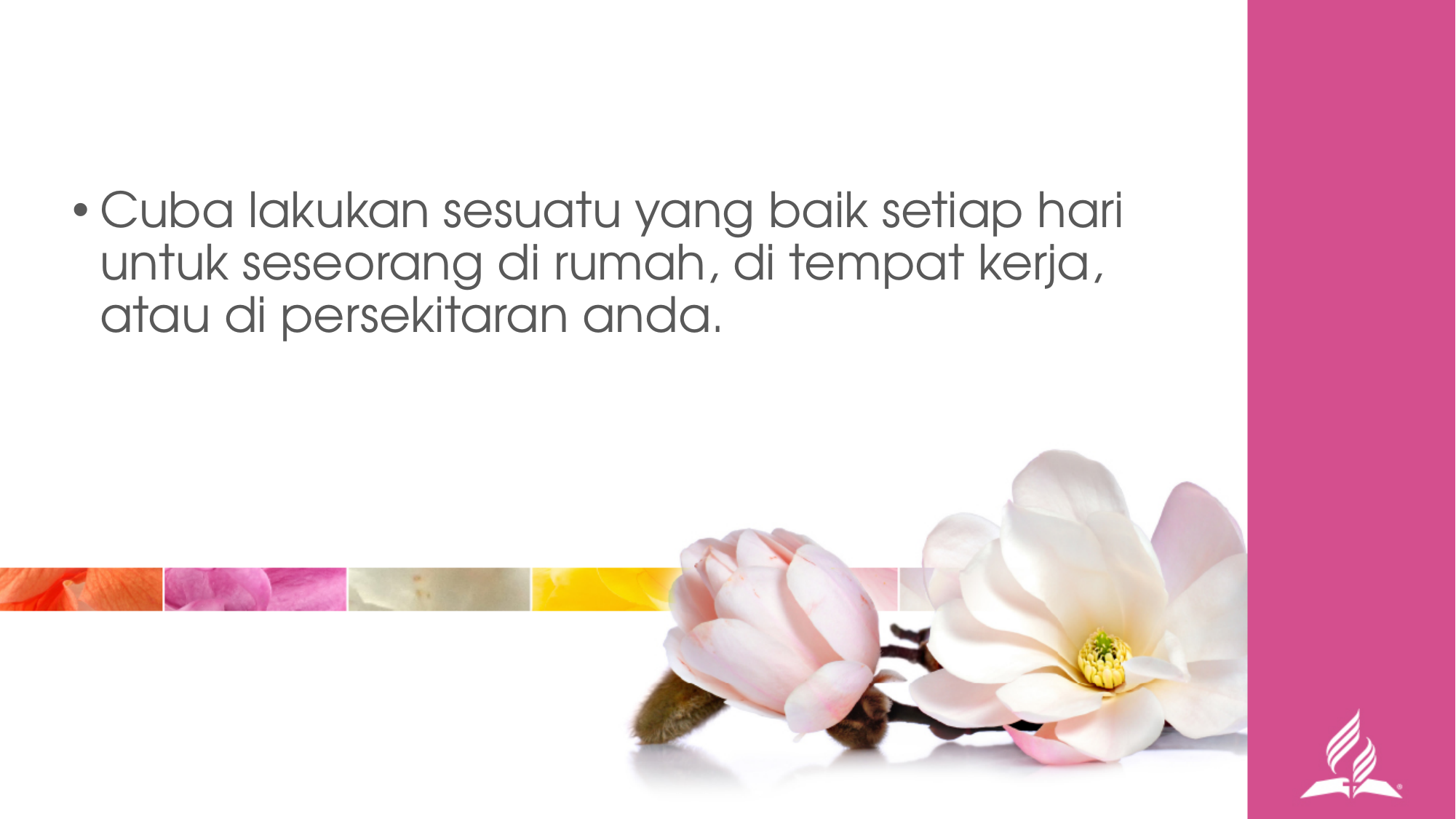

Cuba lakukan sesuatu yang baik setiap hari untuk seseorang di rumah, di tempat kerja, atau di persekitaran anda.